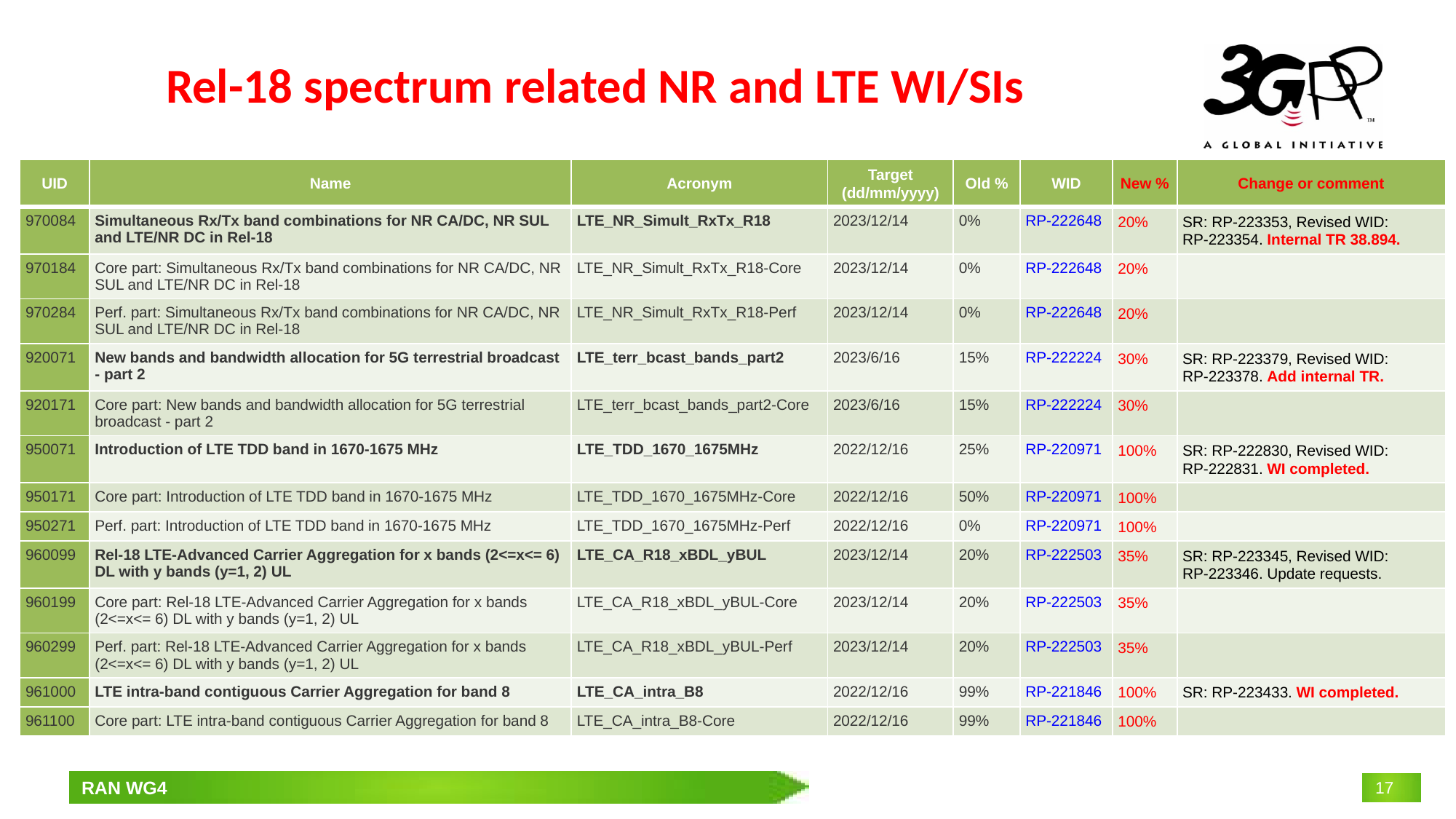

# Rel-18 spectrum related NR and LTE WI/SIs
| UID | Name | Acronym | Target (dd/mm/yyyy) | Old % | WID | New % | Change or comment |
| --- | --- | --- | --- | --- | --- | --- | --- |
| 970084 | Simultaneous Rx/Tx band combinations for NR CA/DC, NR SUL and LTE/NR DC in Rel-18 | LTE\_NR\_Simult\_RxTx\_R18 | 2023/12/14 | 0% | RP-222648 | 20% | SR: RP‑223353, Revised WID: RP‑223354. Internal TR 38.894. |
| 970184 | Core part: Simultaneous Rx/Tx band combinations for NR CA/DC, NR SUL and LTE/NR DC in Rel-18 | LTE\_NR\_Simult\_RxTx\_R18-Core | 2023/12/14 | 0% | RP-222648 | 20% |  |
| 970284 | Perf. part: Simultaneous Rx/Tx band combinations for NR CA/DC, NR SUL and LTE/NR DC in Rel-18 | LTE\_NR\_Simult\_RxTx\_R18-Perf | 2023/12/14 | 0% | RP-222648 | 20% |  |
| 920071 | New bands and bandwidth allocation for 5G terrestrial broadcast - part 2 | LTE\_terr\_bcast\_bands\_part2 | 2023/6/16 | 15% | RP-222224 | 30% | SR: RP‑223379, Revised WID: RP‑223378. Add internal TR. |
| 920171 | Core part: New bands and bandwidth allocation for 5G terrestrial broadcast - part 2 | LTE\_terr\_bcast\_bands\_part2-Core | 2023/6/16 | 15% | RP-222224 | 30% |  |
| 950071 | Introduction of LTE TDD band in 1670-1675 MHz | LTE\_TDD\_1670\_1675MHz | 2022/12/16 | 25% | RP-220971 | 100% | SR: RP‑222830, Revised WID: RP‑222831. WI completed. |
| 950171 | Core part: Introduction of LTE TDD band in 1670-1675 MHz | LTE\_TDD\_1670\_1675MHz-Core | 2022/12/16 | 50% | RP-220971 | 100% |  |
| 950271 | Perf. part: Introduction of LTE TDD band in 1670-1675 MHz | LTE\_TDD\_1670\_1675MHz-Perf | 2022/12/16 | 0% | RP-220971 | 100% |  |
| 960099 | Rel-18 LTE-Advanced Carrier Aggregation for x bands (2<=x<= 6) DL with y bands (y=1, 2) UL | LTE\_CA\_R18\_xBDL\_yBUL | 2023/12/14 | 20% | RP-222503 | 35% | SR: RP‑223345, Revised WID: RP‑223346. Update requests. |
| 960199 | Core part: Rel-18 LTE-Advanced Carrier Aggregation for x bands (2<=x<= 6) DL with y bands (y=1, 2) UL | LTE\_CA\_R18\_xBDL\_yBUL-Core | 2023/12/14 | 20% | RP-222503 | 35% |  |
| 960299 | Perf. part: Rel-18 LTE-Advanced Carrier Aggregation for x bands (2<=x<= 6) DL with y bands (y=1, 2) UL | LTE\_CA\_R18\_xBDL\_yBUL-Perf | 2023/12/14 | 20% | RP-222503 | 35% |  |
| 961000 | LTE intra-band contiguous Carrier Aggregation for band 8 | LTE\_CA\_intra\_B8 | 2022/12/16 | 99% | RP-221846 | 100% | SR: RP‑223433. WI completed. |
| 961100 | Core part: LTE intra-band contiguous Carrier Aggregation for band 8 | LTE\_CA\_intra\_B8-Core | 2022/12/16 | 99% | RP-221846 | 100% |  |